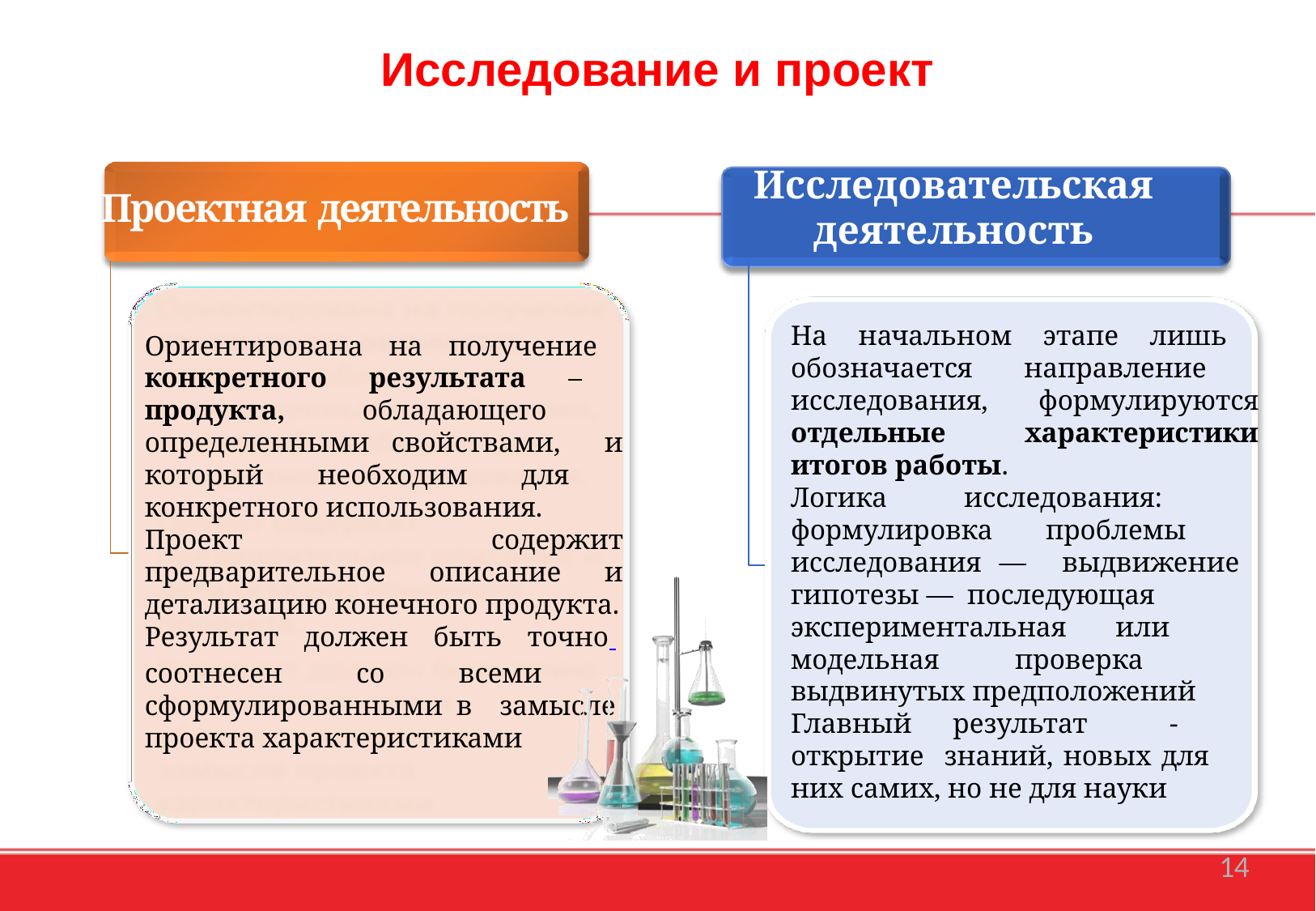

# Исследование и проект

Исследовательская
деятельность

Проектная деятельность

На начальном этапе лишь  обозначается направление  исследования, формулируются отдельные  характеристики итогов работы.
Логика исследования:  формулировка проблемы  исследования —  выдвижение гипотезы —  последующая
экспериментальная или  модельная проверка  выдвинутых предположений
Главный результат  -  открытие  знаний, новых для  них самих, но не для науки

Ориентирована на получение  конкретного результата –  продукта, обладающего  определенными свойствами,  и который необходим для  конкретного использования.
Проект содержит предварительное описание и детализацию конечного продукта.
Результат должен быть точно  соотнесен со всеми  сформулированными в  замысле проекта характеристиками

14